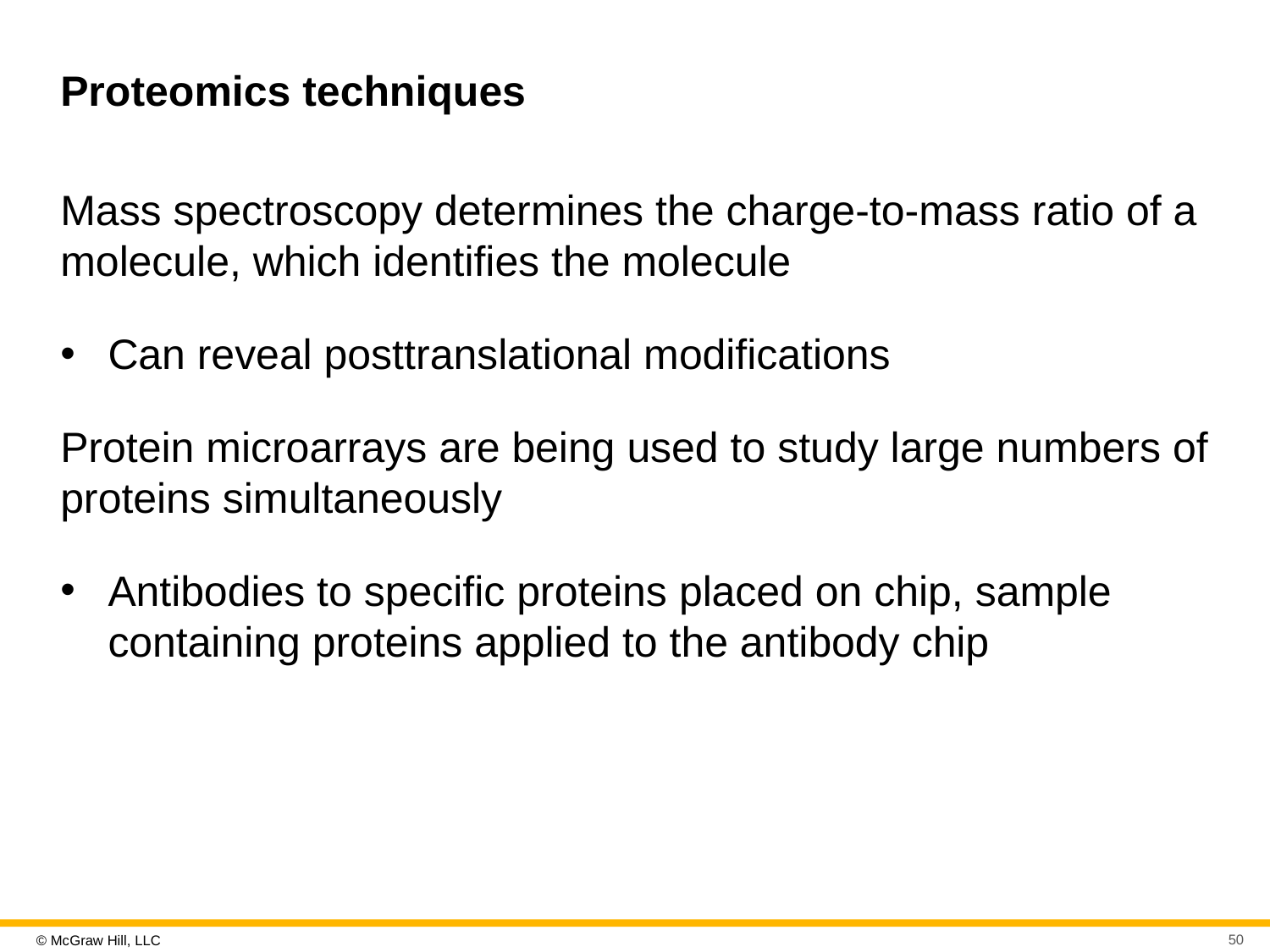

# Proteomics techniques
Mass spectroscopy determines the charge-to-mass ratio of a molecule, which identifies the molecule
Can reveal posttranslational modifications
Protein microarrays are being used to study large numbers of proteins simultaneously
Antibodies to specific proteins placed on chip, sample containing proteins applied to the antibody chip
50